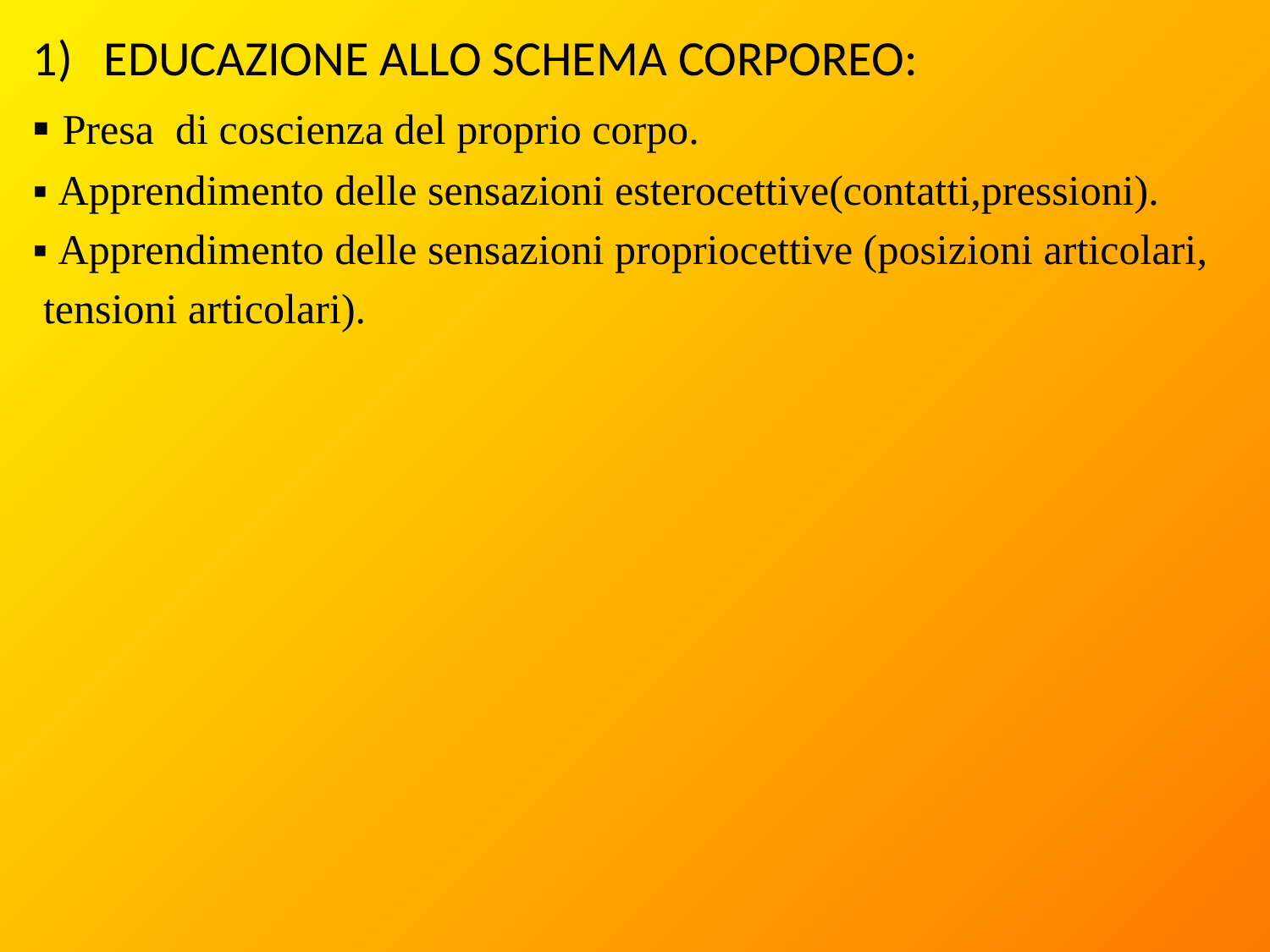

EDUCAZIONE ALLO SCHEMA CORPOREO:
▪ Presa  di coscienza del proprio corpo.
▪ Apprendimento delle sensazioni esterocettive(contatti,pressioni).
▪ Apprendimento delle sensazioni propriocettive (posizioni articolari,
 tensioni articolari).